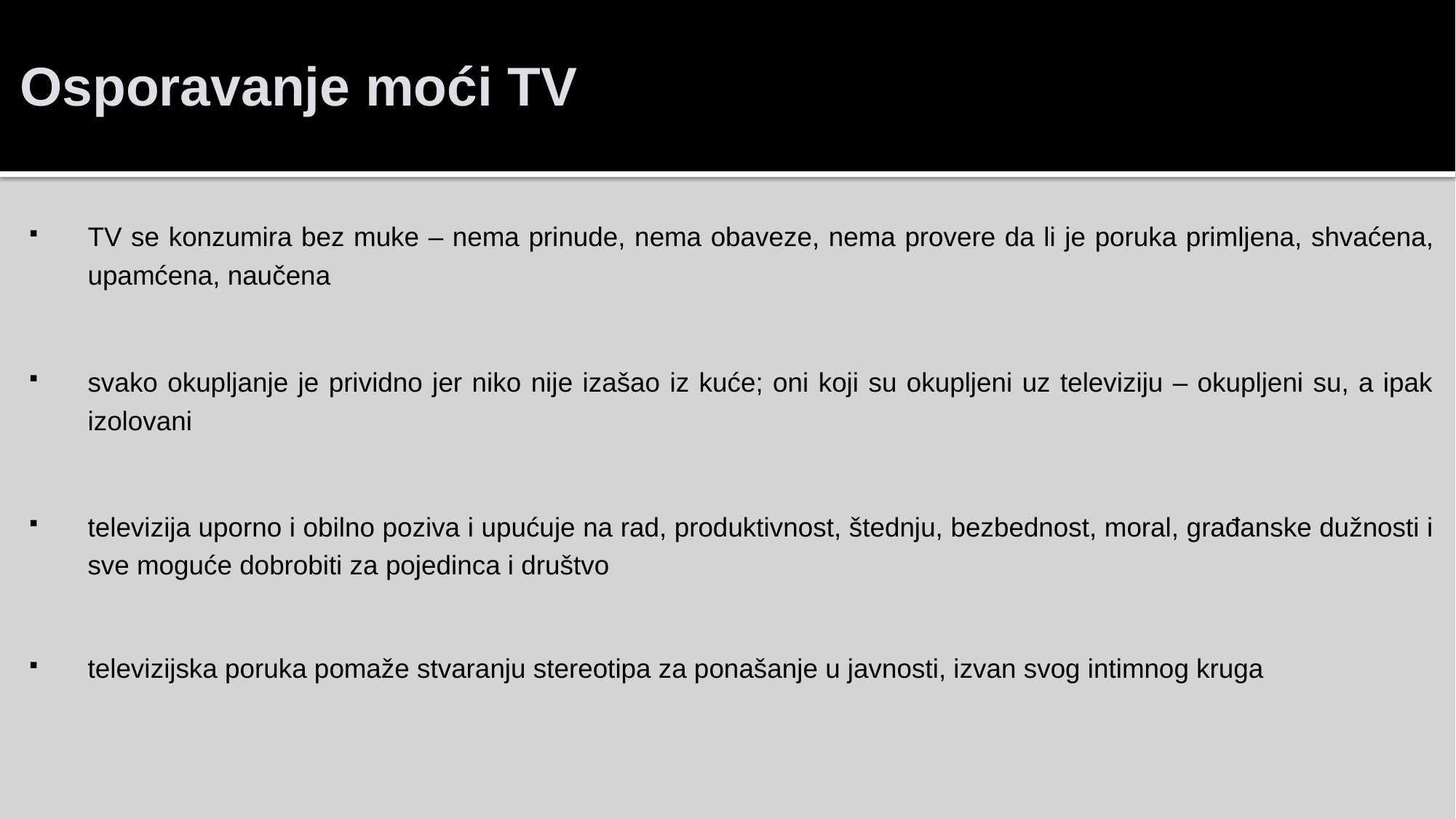

# Osporavanje moći TV

TV se konzumira bez muke – nema prinude, nema obaveze, nema provere da li je poruka primljena, shvaćena, upamćena, naučena

svako okupljanje je prividno jer niko nije izašao iz kuće; oni koji su okupljeni uz televiziju – okupljeni su, a ipak izolovani

televizija uporno i obilno poziva i upućuje na rad, produktivnost, štednju, bezbednost, moral, građanske dužnosti i sve moguće dobrobiti za pojedinca i društvo

televizijska poruka pomaže stvaranju stereotipa za ponašanje u javnosti, izvan svog intimnog kruga